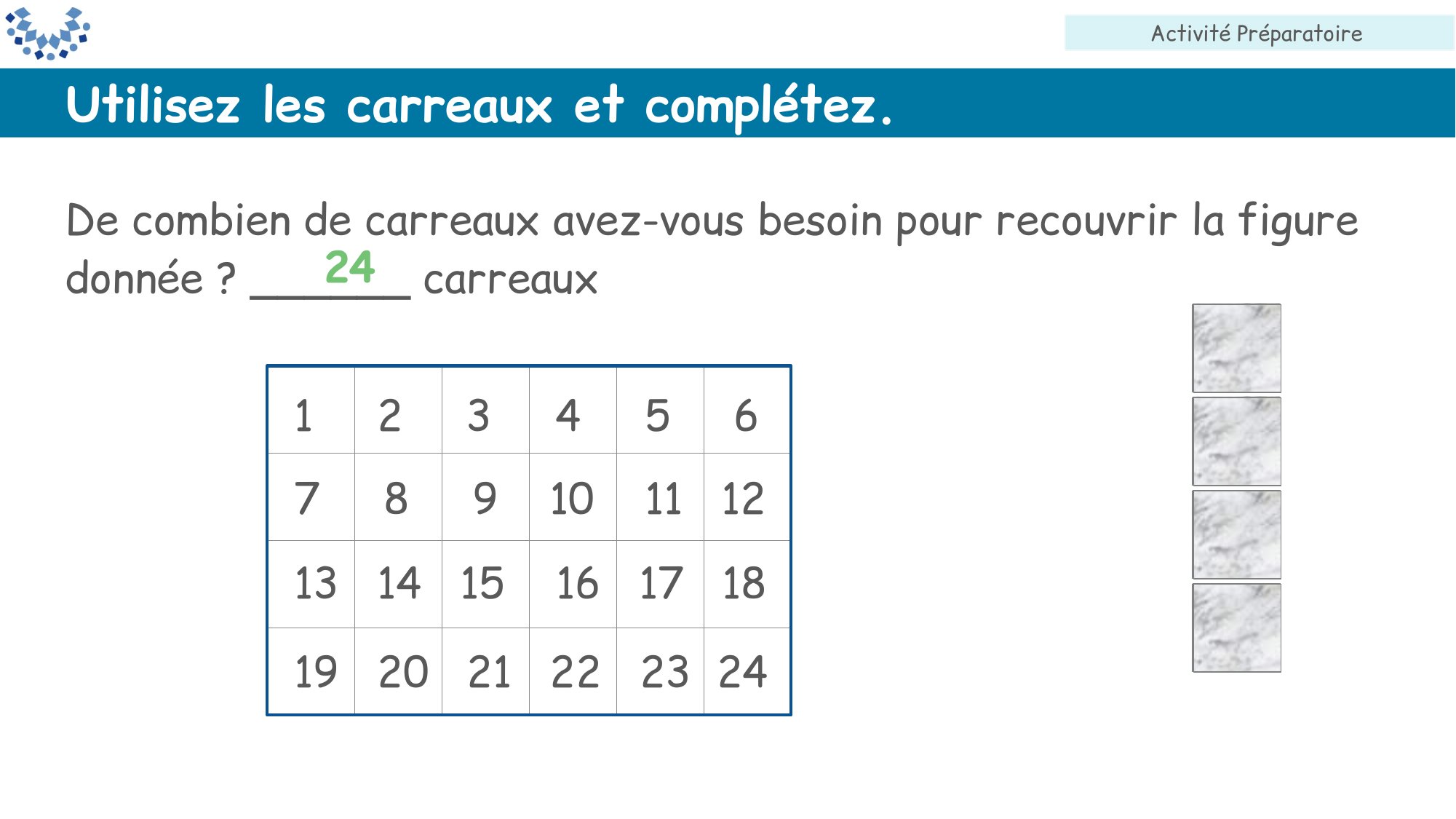

Activité Préparatoire
Utilisez les carreaux et complétez.
De combien de carreaux avez-vous besoin pour recouvrir la figure donnée ? ______ carreaux
24

1     2     3     4     5     6

7     8     9    10    11   12

13   14   15    16   17   18

19   20   21   22   23  24